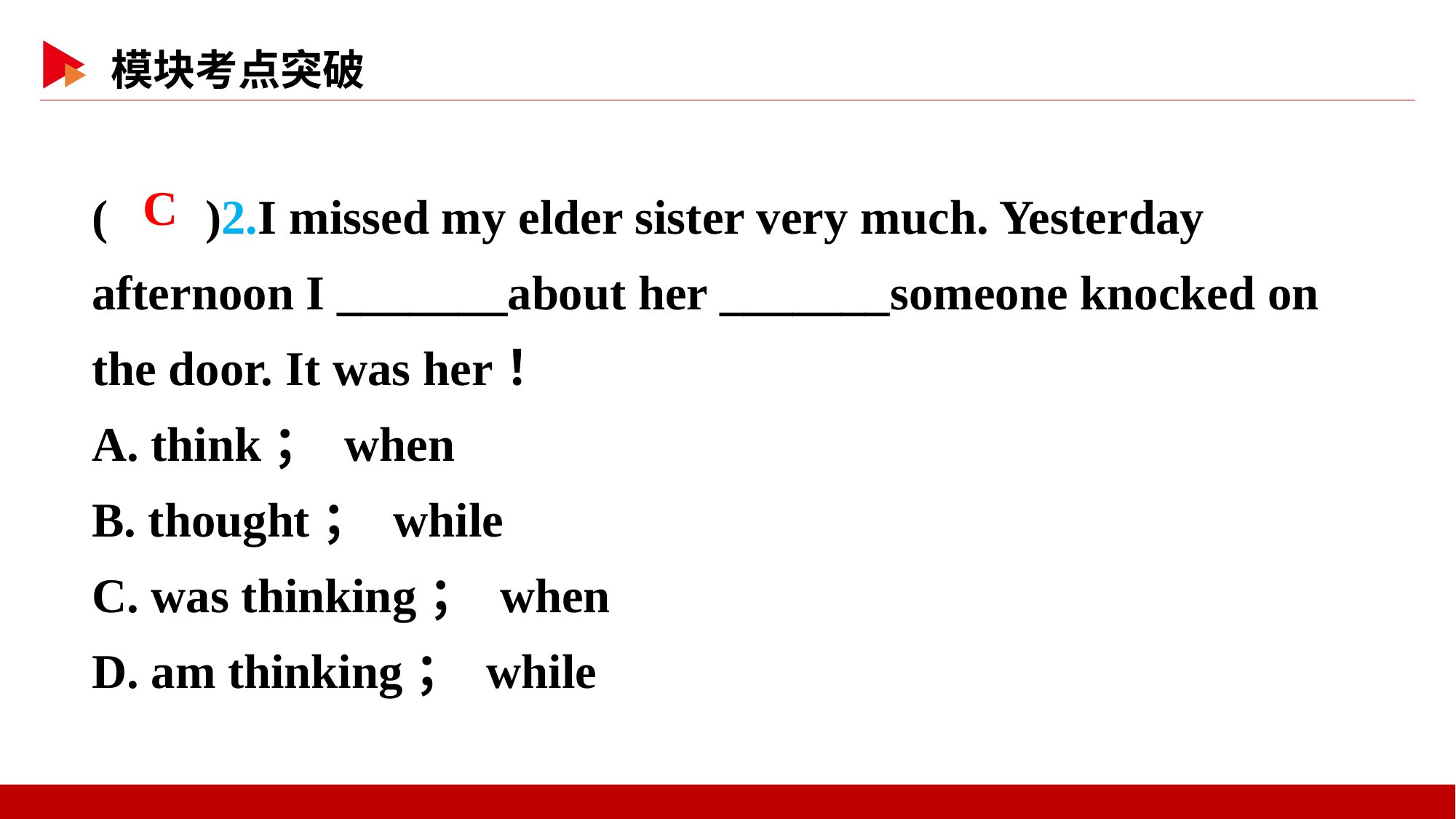

(        )2.I missed my elder sister very much. Yesterday afternoon I _______about her _______someone knocked on the door. It was her！
A. think； when
B. thought； while
C. was thinking； when
D. am thinking； while
   C